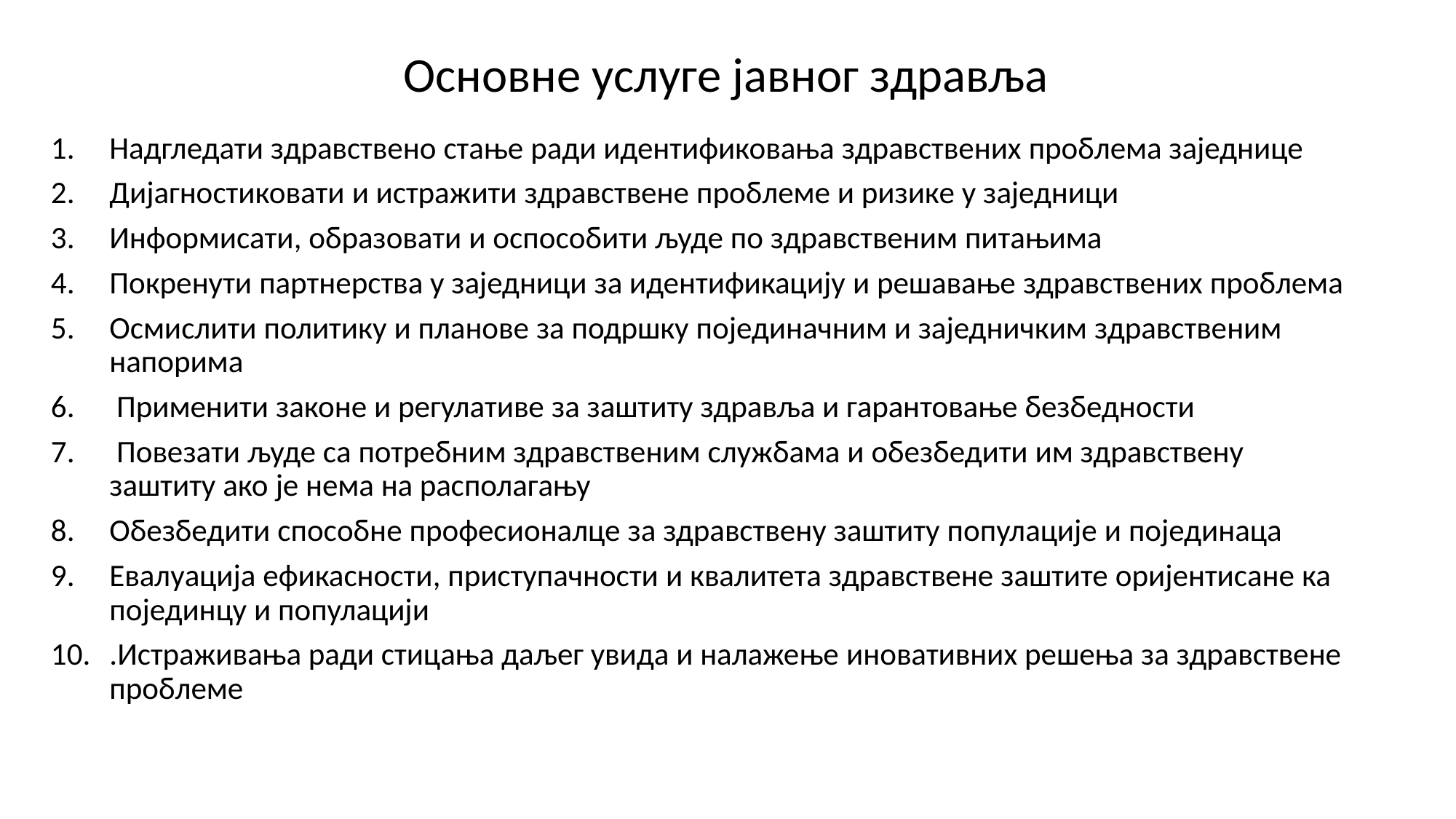

# Основне услуге јавног здравља
Надгледати здравствено стање ради идентификовања здравствених проблема заједнице
Дијагностиковати и истражити здравствене проблеме и ризике у заједници
Информисати, образовати и оспособити људе по здравственим питањима
Покренути партнерства у заједници за идентификацију и решавање здравствених проблема
Осмислити политику и планове за подршку појединачним и заједничким здравственим напорима
 Применити законе и регулативе за заштиту здравља и гарантовање безбедности
 Повезати људе са потребним здравственим службама и обезбедити им здравствену заштиту ако је нема на располагању
Обезбедити способне професионалце за здравствену заштиту популације и појединаца
Евалуација ефикасности, приступачности и квалитета здравствене заштите оријентисане ка појединцу и популацији
.Истраживања ради стицања даљег увида и налажење иновативних решења за здравствене проблеме